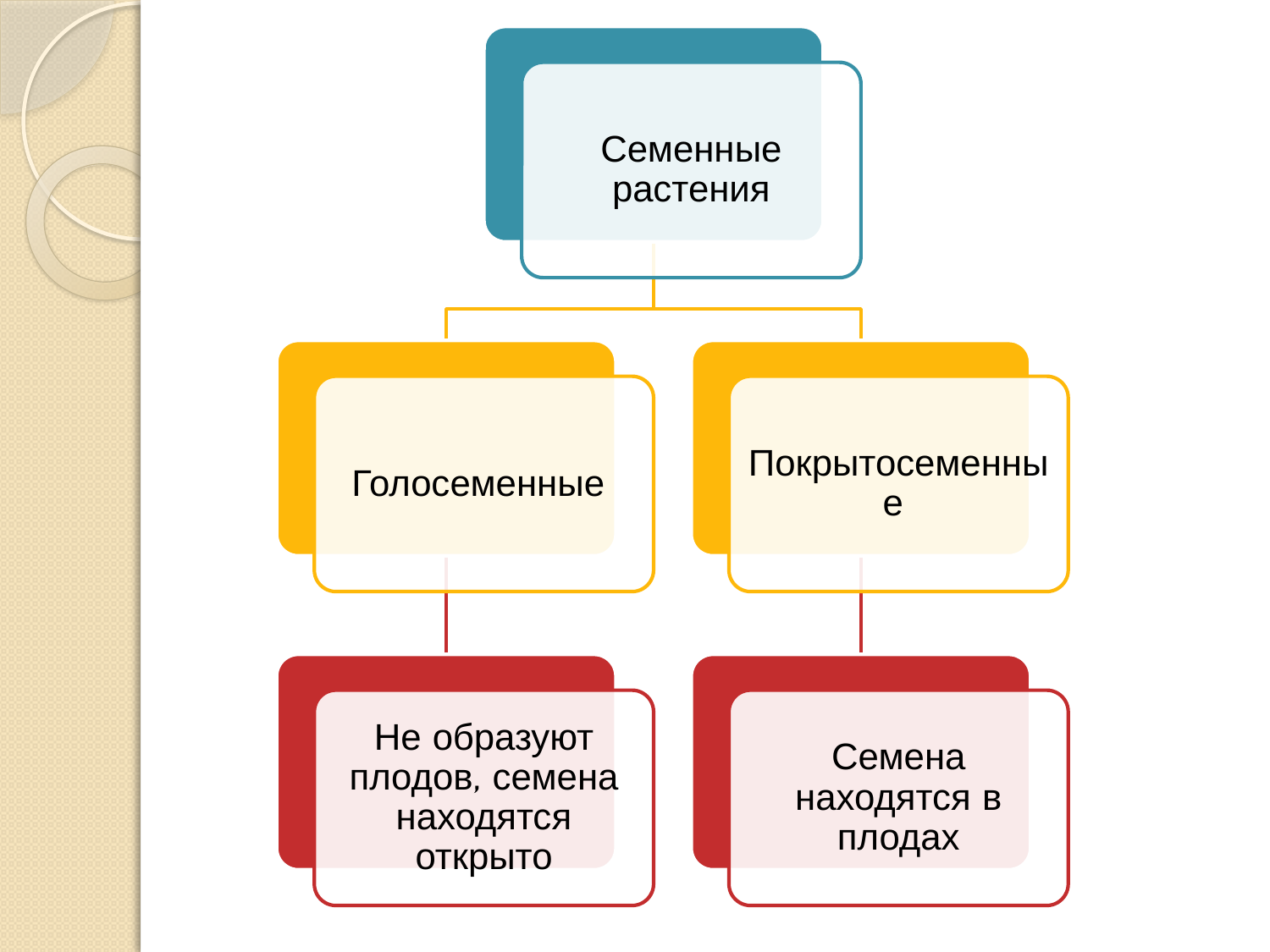

Семенные растения
Голосеменные
Не образуют плодов, семена находятся открыто
Покрытосеменные
Семена находятся в плодах